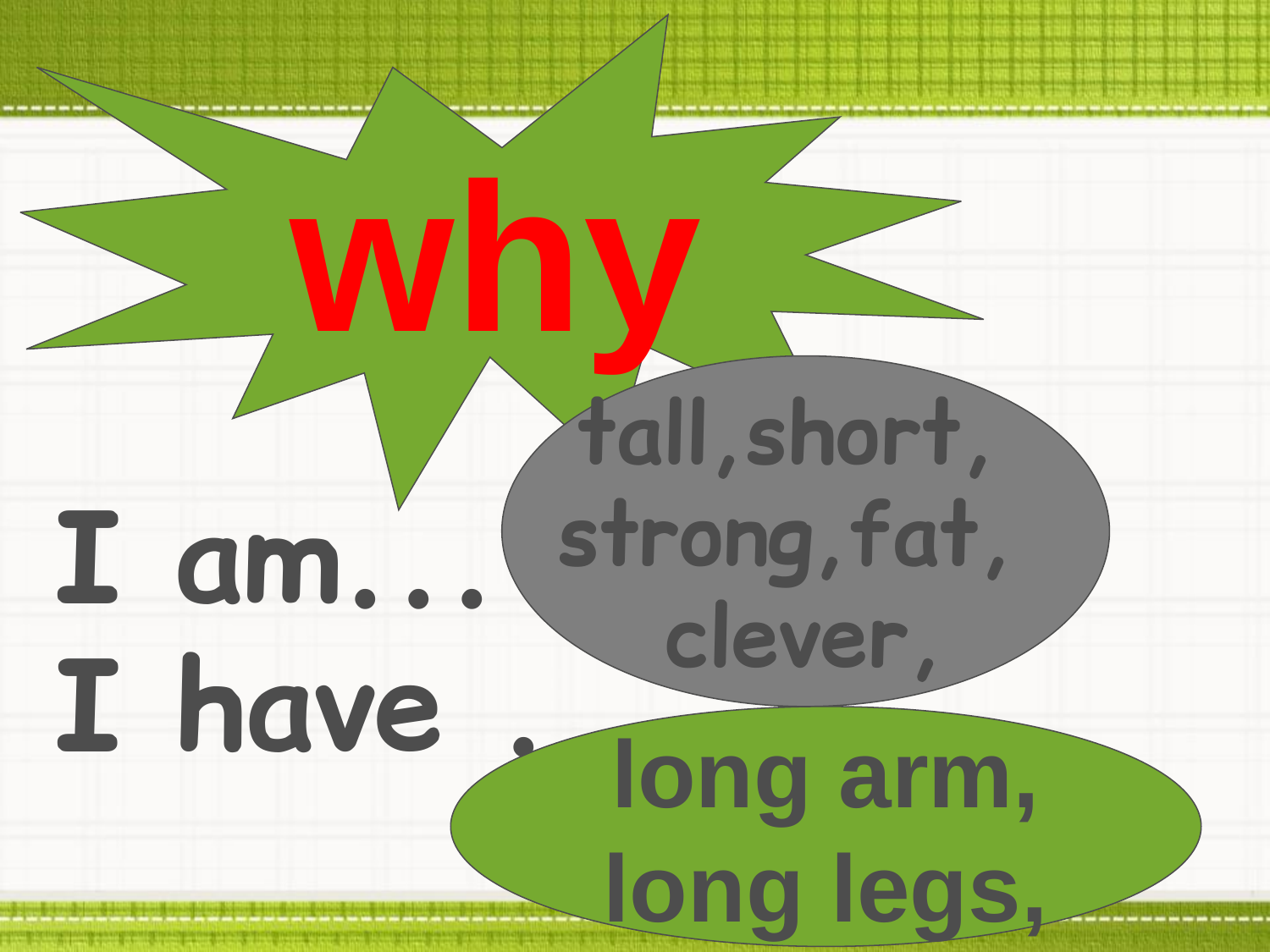

why
tall,short,
strong,fat,
clever,
I am...
I have ...
long arm,
long legs,